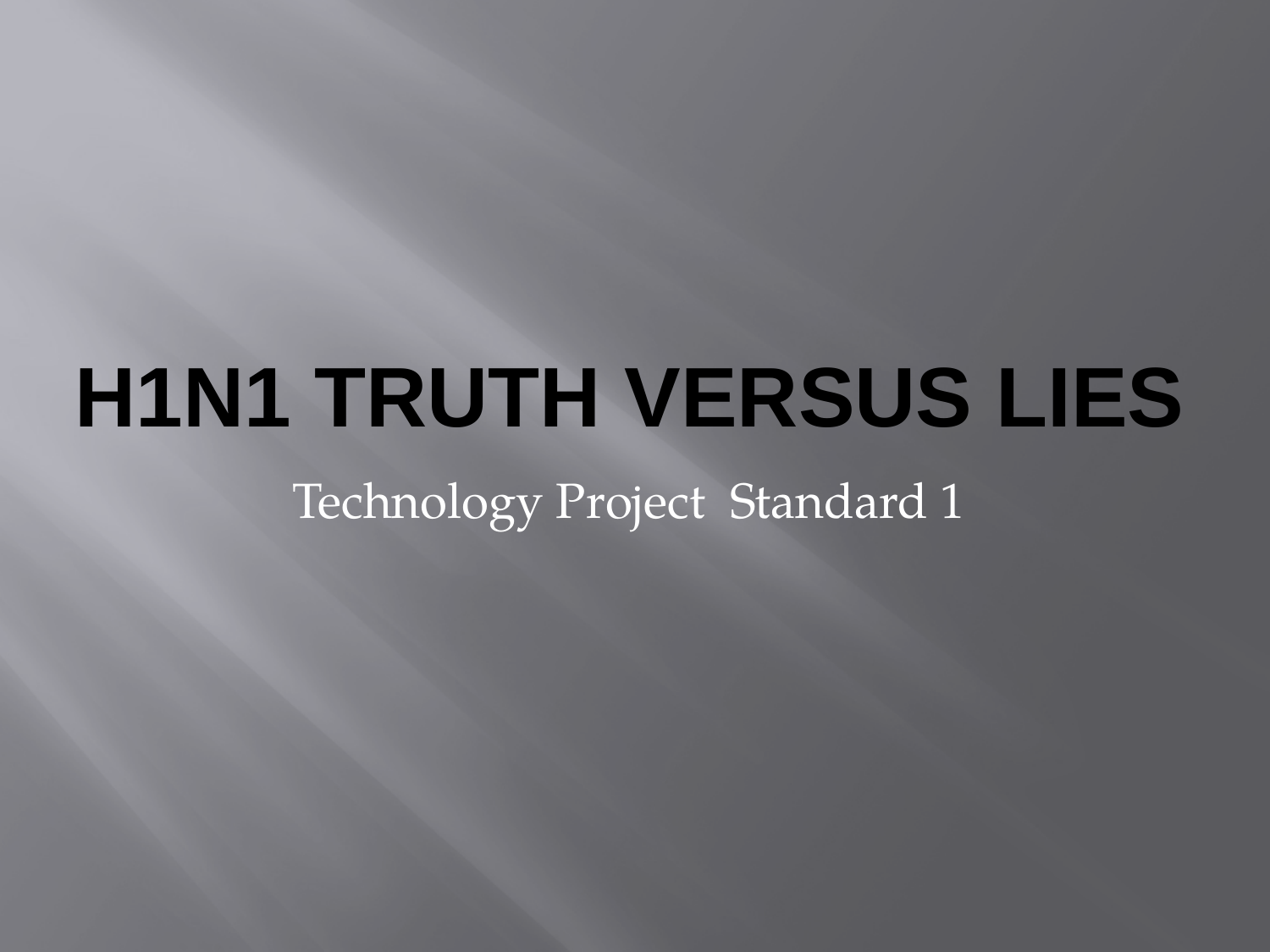

# H1N1 Truth versus Lies
Technology Project  Standard 1